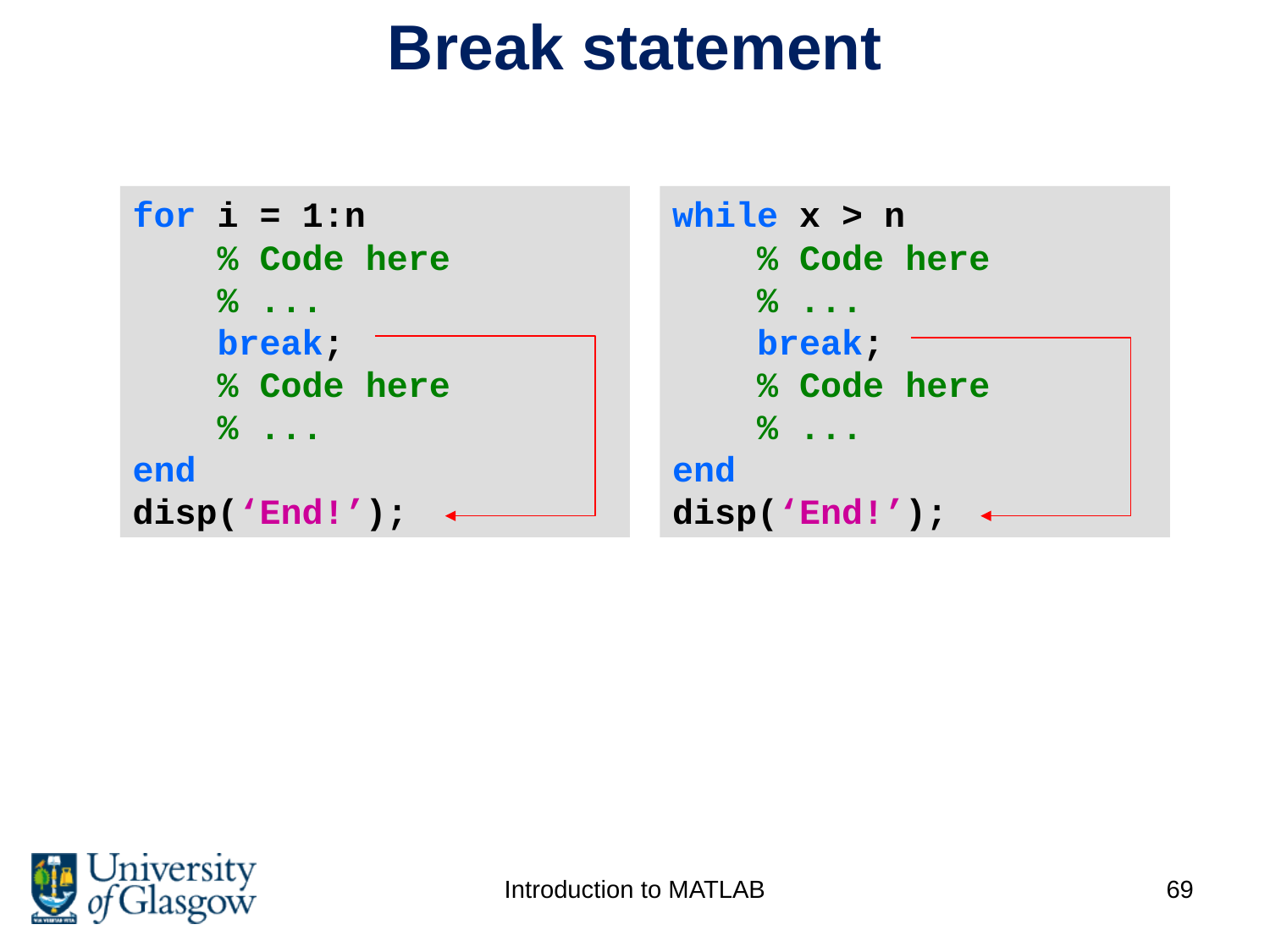

# Break statement
for i = 1:n
    % Code here
    % ...
    break;
    % Code here
    % ...
end
disp(‘End!’);
while x > n
    % Code here
    % ...
    break;
    % Code here
    % ...
end
disp(‘End!’);

Introduction to MATLAB
69